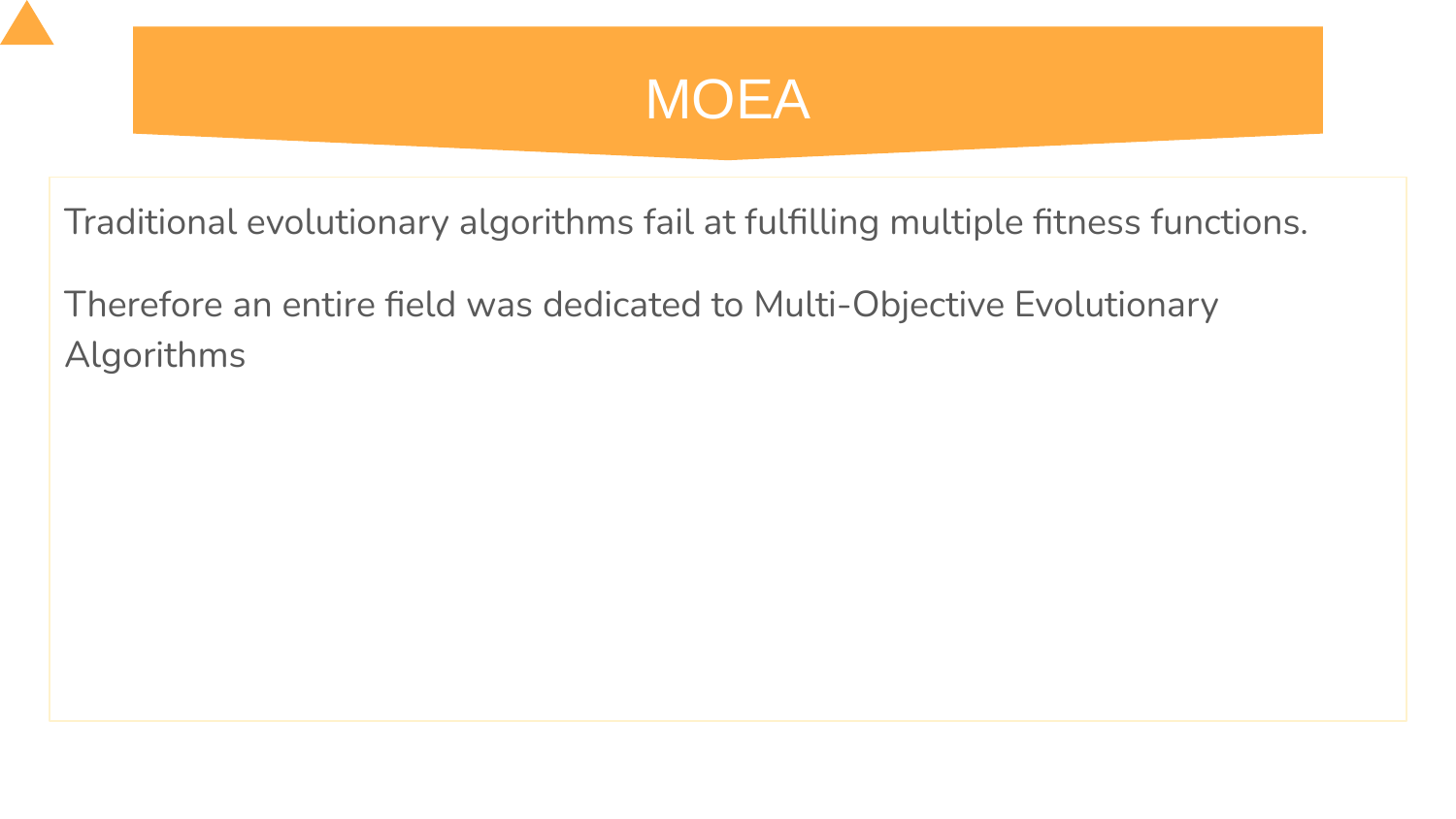

# MOEA
Traditional evolutionary algorithms fail at fulfilling multiple fitness functions.
Therefore an entire field was dedicated to Multi-Objective Evolutionary Algorithms